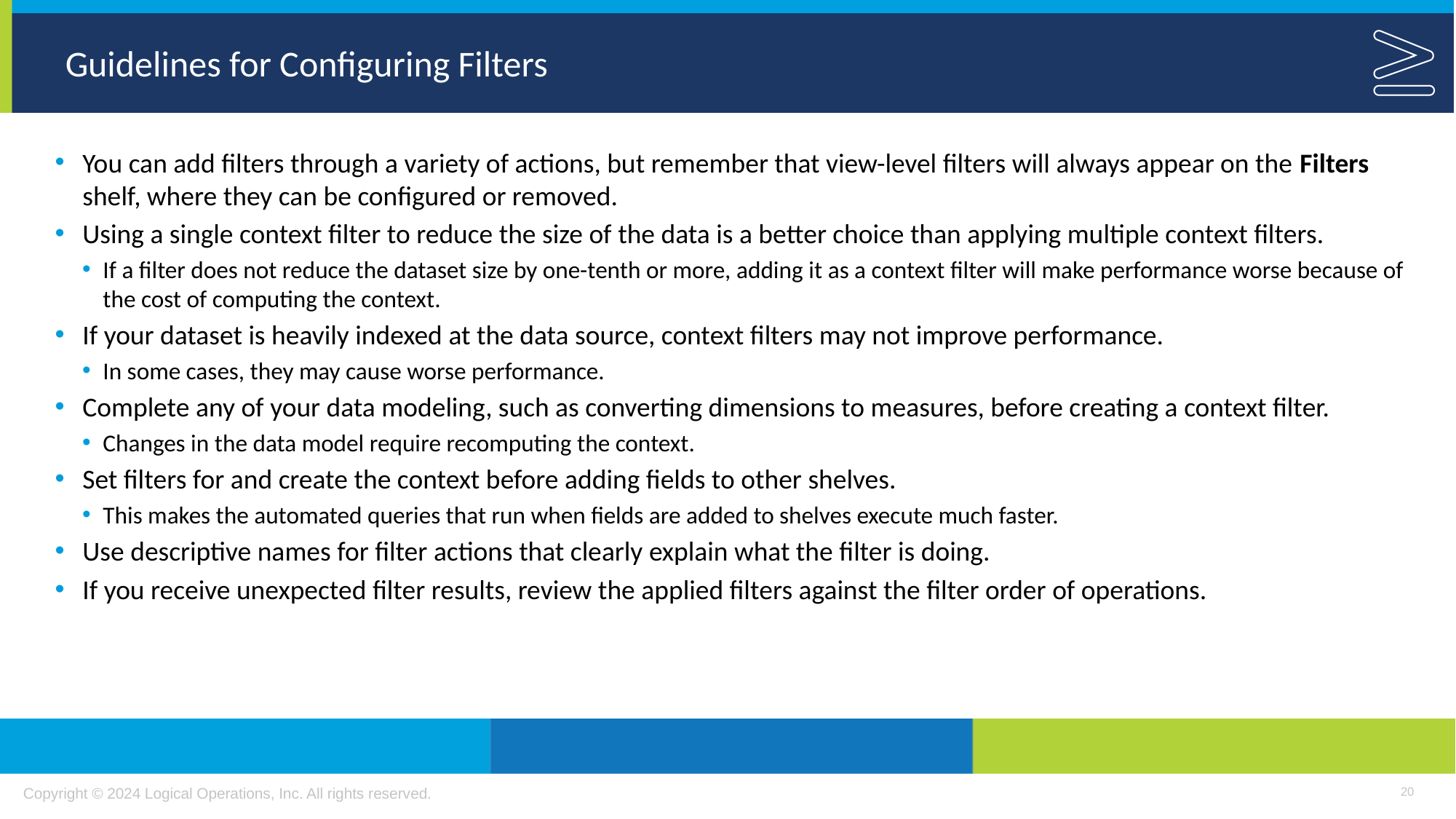

# Guidelines for Configuring Filters
You can add filters through a variety of actions, but remember that view-level filters will always appear on the Filters shelf, where they can be configured or removed.
Using a single context filter to reduce the size of the data is a better choice than applying multiple context filters.
If a filter does not reduce the dataset size by one-tenth or more, adding it as a context filter will make performance worse because of the cost of computing the context.
If your dataset is heavily indexed at the data source, context filters may not improve performance.
In some cases, they may cause worse performance.
Complete any of your data modeling, such as converting dimensions to measures, before creating a context filter.
Changes in the data model require recomputing the context.
Set filters for and create the context before adding fields to other shelves.
This makes the automated queries that run when fields are added to shelves execute much faster.
Use descriptive names for filter actions that clearly explain what the filter is doing.
If you receive unexpected filter results, review the applied filters against the filter order of operations.
20